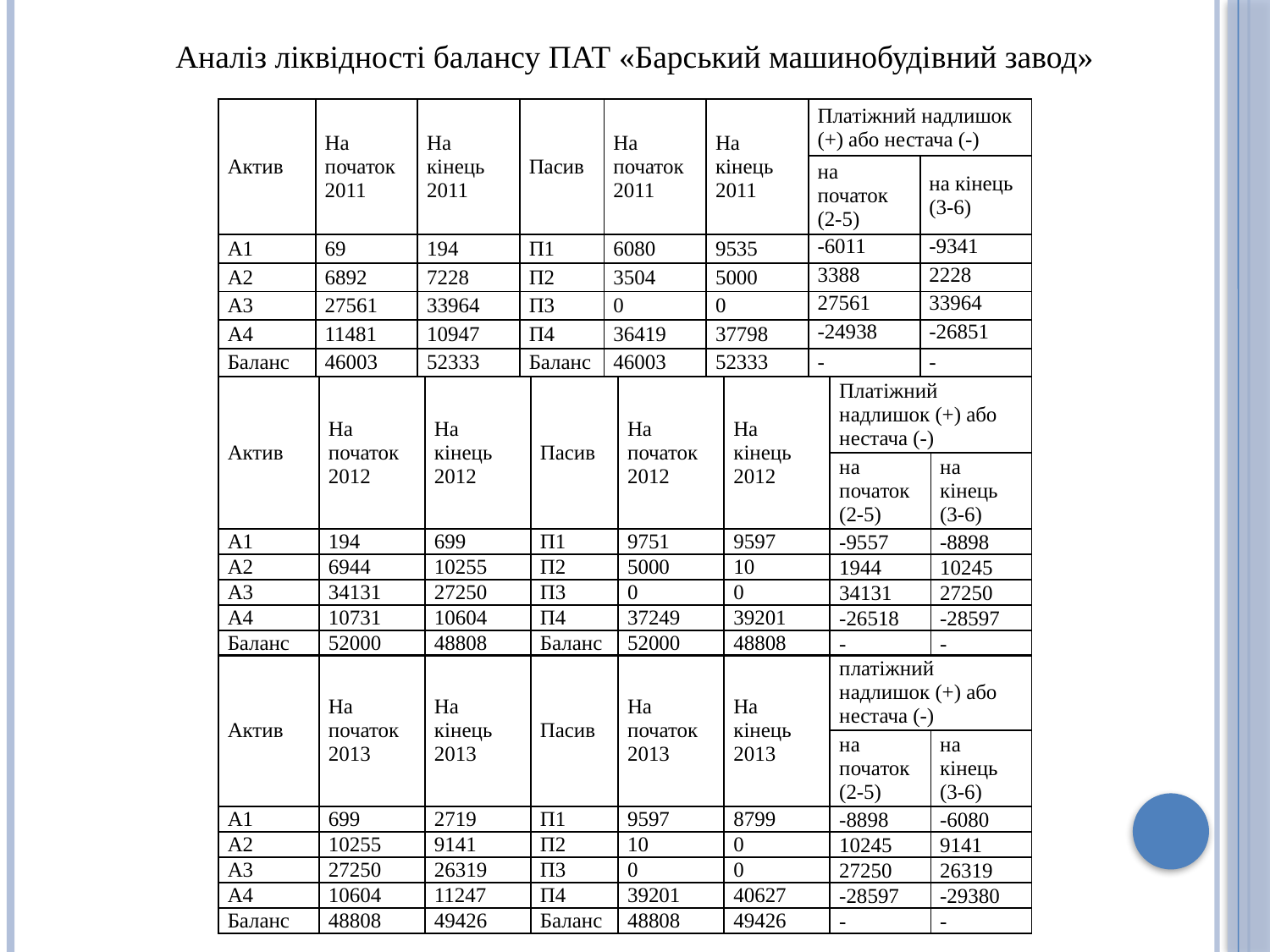

Аналіз ліквідності балансу ПАТ «Барський машинобудiвний завод»
| Актив | На початок 2011 | На кінець 2011 | Пасив | На початок 2011 | На кінець 2011 | Платіжний надлишок (+) або нестача (-) |  |
| --- | --- | --- | --- | --- | --- | --- | --- |
|  |  |  |  |  |  | на початок (2-5) | на кінець (3-6) |
| А1 | 69 | 194 | П1 | 6080 | 9535 | -6011 | -9341 |
| А2 | 6892 | 7228 | П2 | 3504 | 5000 | 3388 | 2228 |
| А3 | 27561 | 33964 | П3 | 0 | 0 | 27561 | 33964 |
| А4 | 11481 | 10947 | П4 | 36419 | 37798 | -24938 | -26851 |
| Баланс | 46003 | 52333 | Баланс | 46003 | 52333 | - | - |
| Актив | На початок 2012 | На кінець 2012 | Пасив | На початок 2012 | На кінець 2012 | Платіжний надлишок (+) або нестача (-) |  |
| --- | --- | --- | --- | --- | --- | --- | --- |
|  |  |  |  |  |  | на початок (2-5) | на кінець (3-6) |
| А1 | 194 | 699 | П1 | 9751 | 9597 | -9557 | -8898 |
| А2 | 6944 | 10255 | П2 | 5000 | 10 | 1944 | 10245 |
| А3 | 34131 | 27250 | П3 | 0 | 0 | 34131 | 27250 |
| А4 | 10731 | 10604 | П4 | 37249 | 39201 | -26518 | -28597 |
| Баланс | 52000 | 48808 | Баланс | 52000 | 48808 | - | - |
| Актив | На початок 2013 | На кінець 2013 | Пасив | На початок 2013 | На кінець 2013 | платіжний надлишок (+) або нестача (-) |  |
| --- | --- | --- | --- | --- | --- | --- | --- |
|  |  |  |  |  |  | на початок (2-5) | на кінець (3-6) |
| А1 | 699 | 2719 | П1 | 9597 | 8799 | -8898 | -6080 |
| А2 | 10255 | 9141 | П2 | 10 | 0 | 10245 | 9141 |
| А3 | 27250 | 26319 | П3 | 0 | 0 | 27250 | 26319 |
| А4 | 10604 | 11247 | П4 | 39201 | 40627 | -28597 | -29380 |
| Баланс | 48808 | 49426 | Баланс | 48808 | 49426 | - | - |